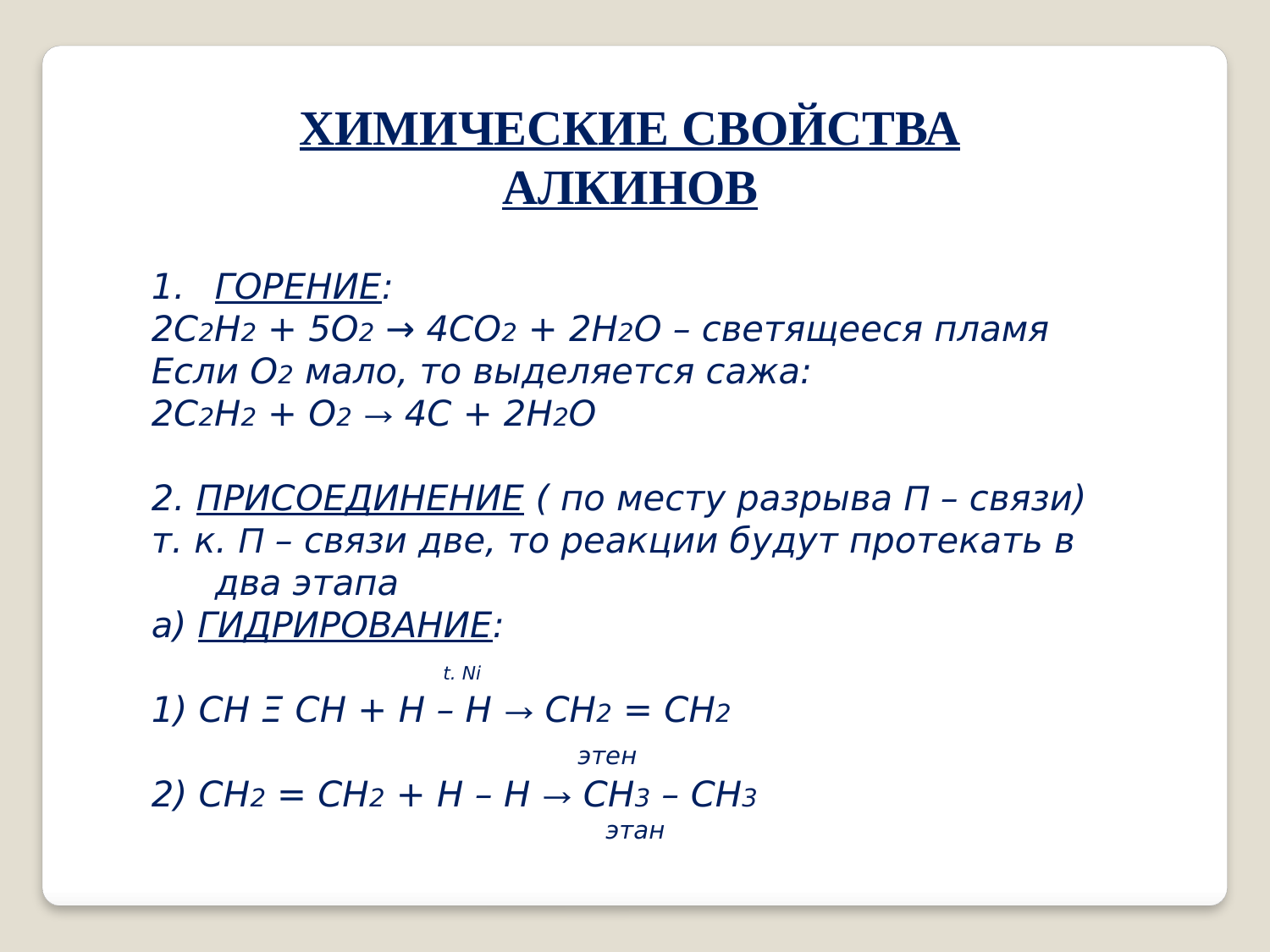

ХИМИЧЕСКИЕ СВОЙСТВА АЛКИНОВ
ГОРЕНИЕ:
2С2Н2 + 5О2 → 4СО2 + 2Н2О – светящееся пламя
Если О2 мало, то выделяется сажа:
2С2Н2 + О2 → 4С + 2Н2О

2. ПРИСОЕДИНЕНИЕ ( по месту разрыва П – связи)
т. к. П – связи две, то реакции будут протекать в два этапа
а) ГИДРИРОВАНИЕ:
                          t. Ni
1) СН Ξ СН + Н – Н → СН2 = СН2
                                      этен
2) СН2 = СН2 + Н – Н → СН3 – СН3
                                                          этан